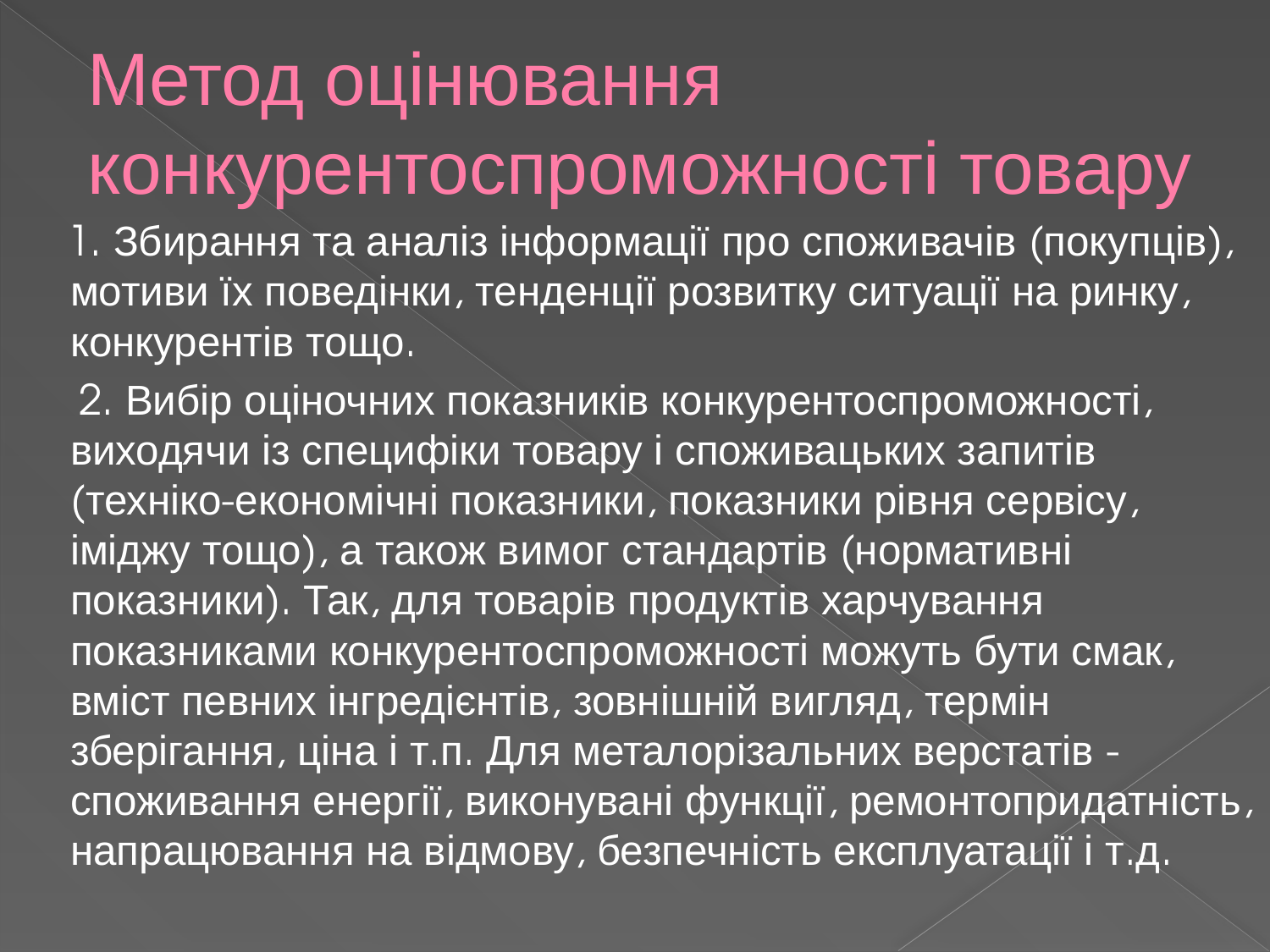

# Метод оцінювання конкурентоспроможності товару
    1. Збирання та аналіз інформації про споживачів (покупців), мотиви їх поведінки, тенденції розвитку ситуації на ринку, конкурентів тощо.
     2. Вибір оціночних показників конкурентоспроможності, виходячи із специфіки товару і споживацьких запитів (техніко-економічні показники, показники рівня сервісу, іміджу тощо), а також вимог стандартів (нормативні показники). Так, для товарів продуктів харчування показниками конкурентоспроможності можуть бути смак, вміст певних інгредієнтів, зовнішній вигляд, термін зберігання, ціна і т.п. Для металорізальних верстатів - споживання енергії, виконувані функції, ремонтопридатність, напрацювання на відмову, безпечність експлуатації і т.д.